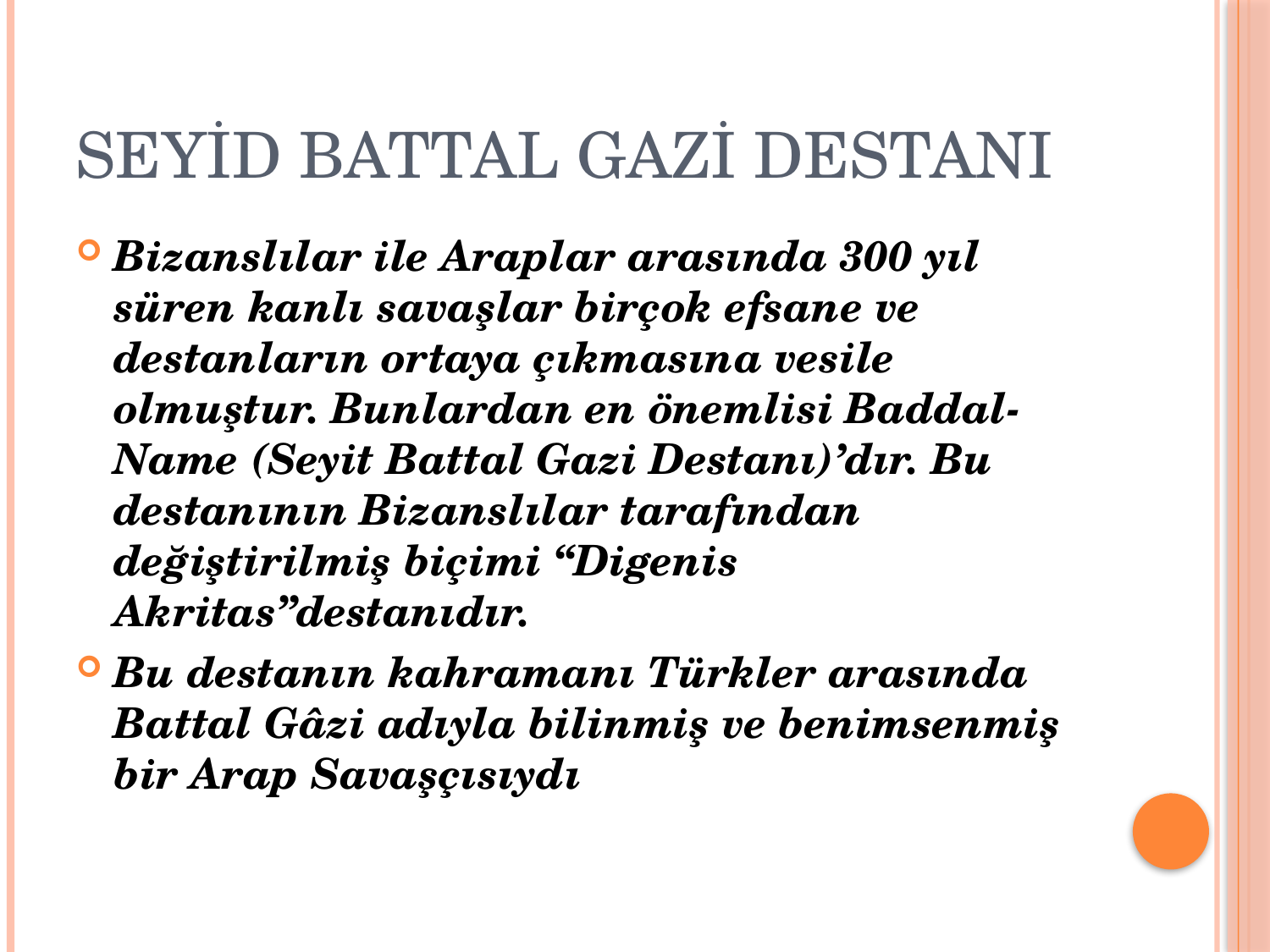

# SEYİD BATTAL GAZİ DESTANI
Bizanslılar ile Araplar arasında 300 yıl süren kanlı savaşlar birçok efsane ve destanların ortaya çıkmasına vesile olmuştur. Bunlardan en önemlisi Baddal-Name (Seyit Battal Gazi Destanı)’dır. Bu destanının Bizanslılar tarafından değiştirilmiş biçimi “Digenis Akritas”destanıdır.
Bu destanın kahramanı Türkler arasında Battal Gâzi adıyla bilinmiş ve benimsenmiş bir Arap Savaşçısıydı